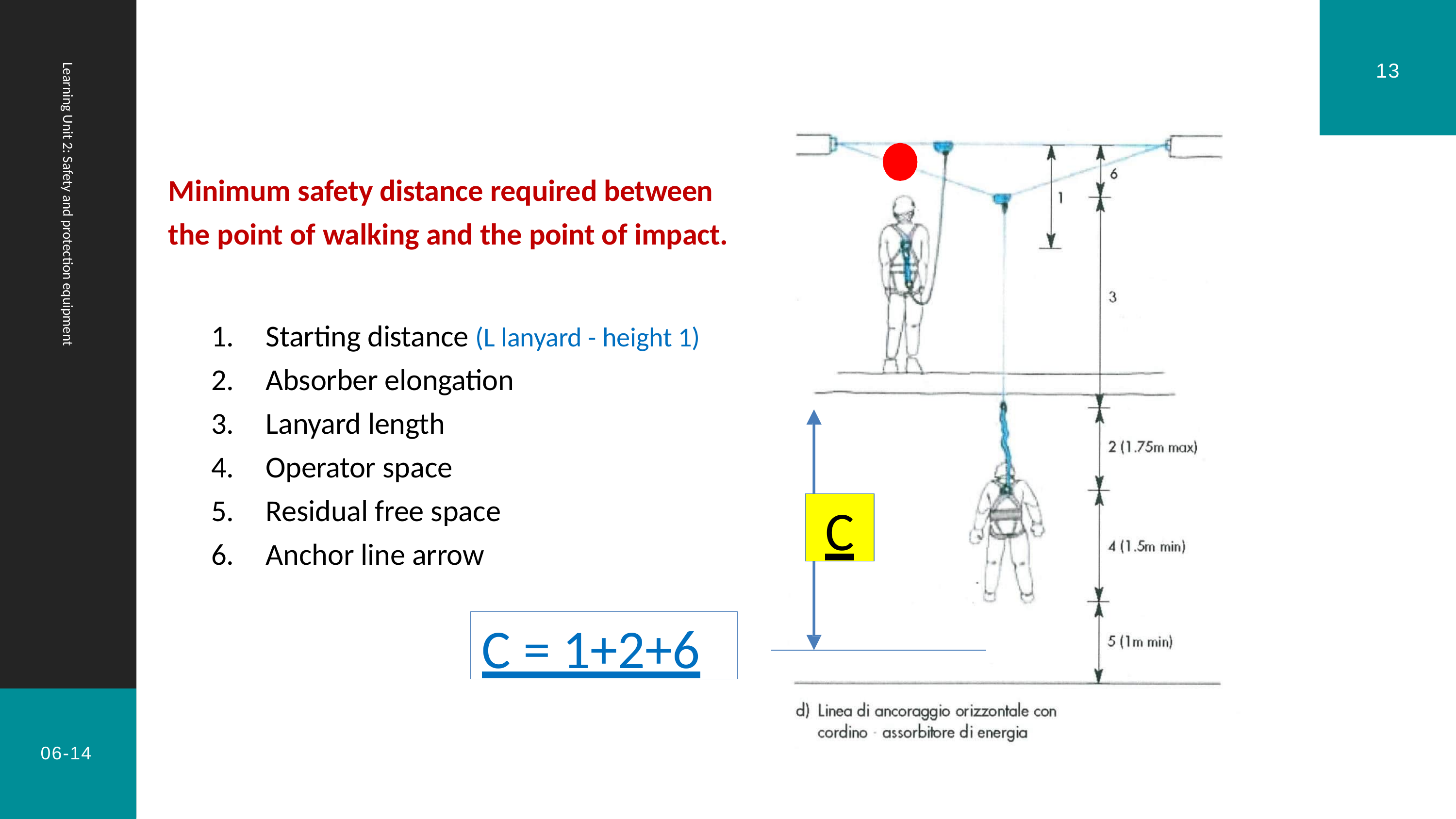

13

Minimum safety distance required between the point of walking and the point of impact.
Starting distance (L lanyard - height 1)
Absorber elongation
Lanyard length
Operator space
Residual free space
Anchor line arrow
Learning Unit 2: Safety and protection equipment

C
C = 1+2+6

06-14